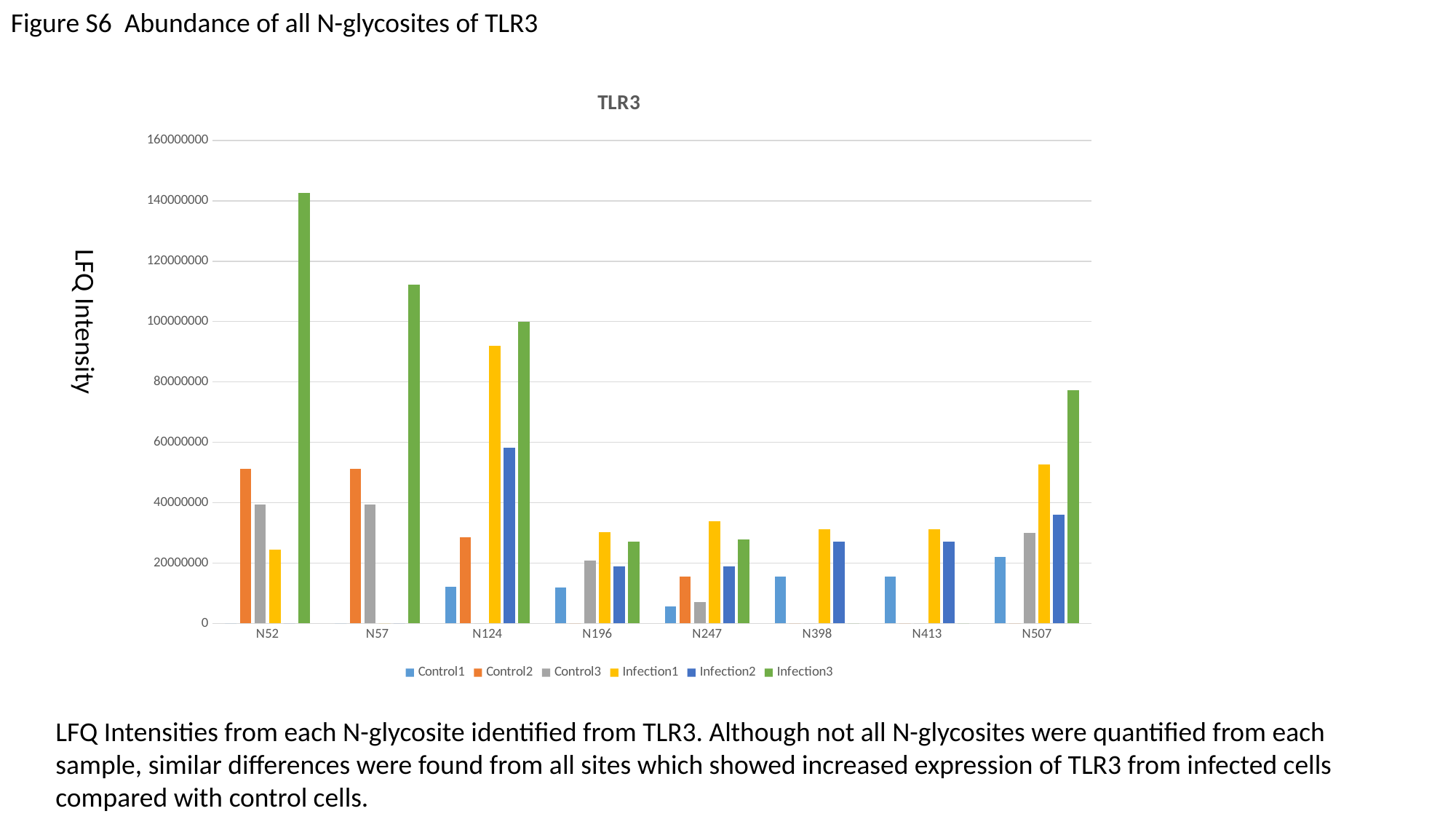

Figure S6  Abundance of all N-glycosites of TLR3

### Chart: TLR3

| Category | Control1 | Control2 | Control3 | Infection1 | Infection2 | Infection3 |
|---|---|---|---|---|---|---|
| N52 | 0.0 | 51201000.0 | 39290000.0 | 24508000.0 | 0.0 | 142650000.0 |
| N57 | 0.0 | 51201000.0 | 39290000.0 | 0.0 | 0.0 | 112160000.0 |
| N124 | 12248000.0 | 28444000.0 | 0.0 | 92080000.0 | 58225000.0 | 99939000.0 |
| N196 | 11839000.0 | 0.0 | 20820000.0 | 30107000.0 | 18933000.0 | 27086000.0 |
| N247 | 5678800.0 | 15387000.0 | 7058500.0 | 33807000.0 | 18978000.0 | 27752000.0 |
| N398 | 15624000.0 | 0.0 | 0.0 | 31145000.0 | 27148000.0 | 0.0 |
| N413 | 15624000.0 | 0.0 | 0.0 | 31145000.0 | 27148000.0 | 0.0 |
| N507 | 22070000.0 | 0.0 | 30025000.0 | 52758000.0 | 36113000.0 | 77258000.0 |
LFQ Intensity
LFQ Intensities from each N-glycosite identified from TLR3. Although not all N-glycosites were quantified from each sample, similar differences were found from all sites which showed increased expression of TLR3 from infected cells compared with control cells.